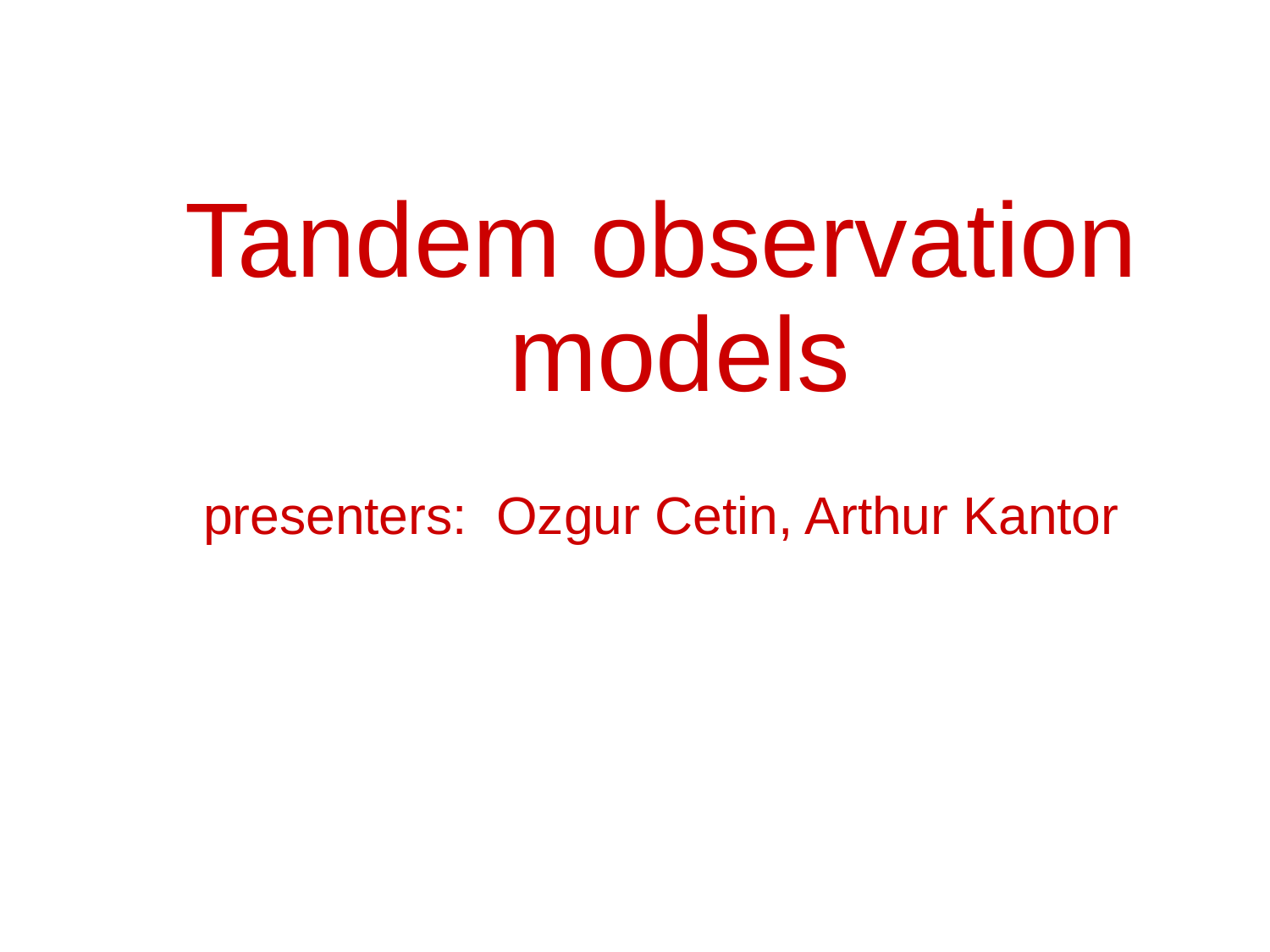

#
Tandem observation models

presenters:  Ozgur Cetin, Arthur Kantor